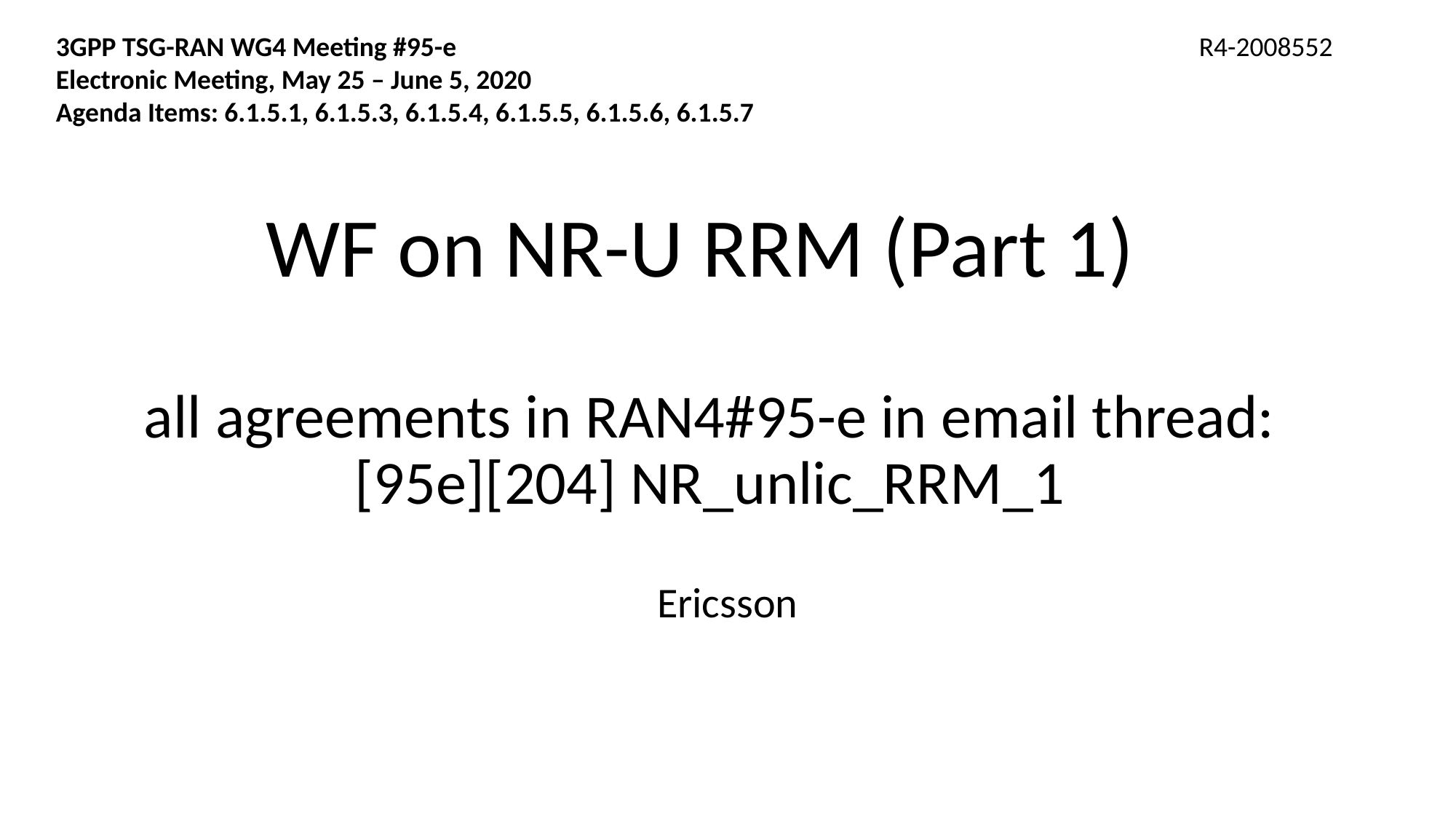

3GPP TSG-RAN WG4 Meeting #95-e                                                                                                                        R4-2008552
Electronic Meeting, May 25 – June 5, 2020
Agenda Items: 6.1.5.1, 6.1.5.3, 6.1.5.4, 6.1.5.5, 6.1.5.6, 6.1.5.7
# WF on NR-U RRM (Part 1) all agreements in RAN4#95-e in email thread: [95e][204] NR_unlic_RRM_1
Ericsson